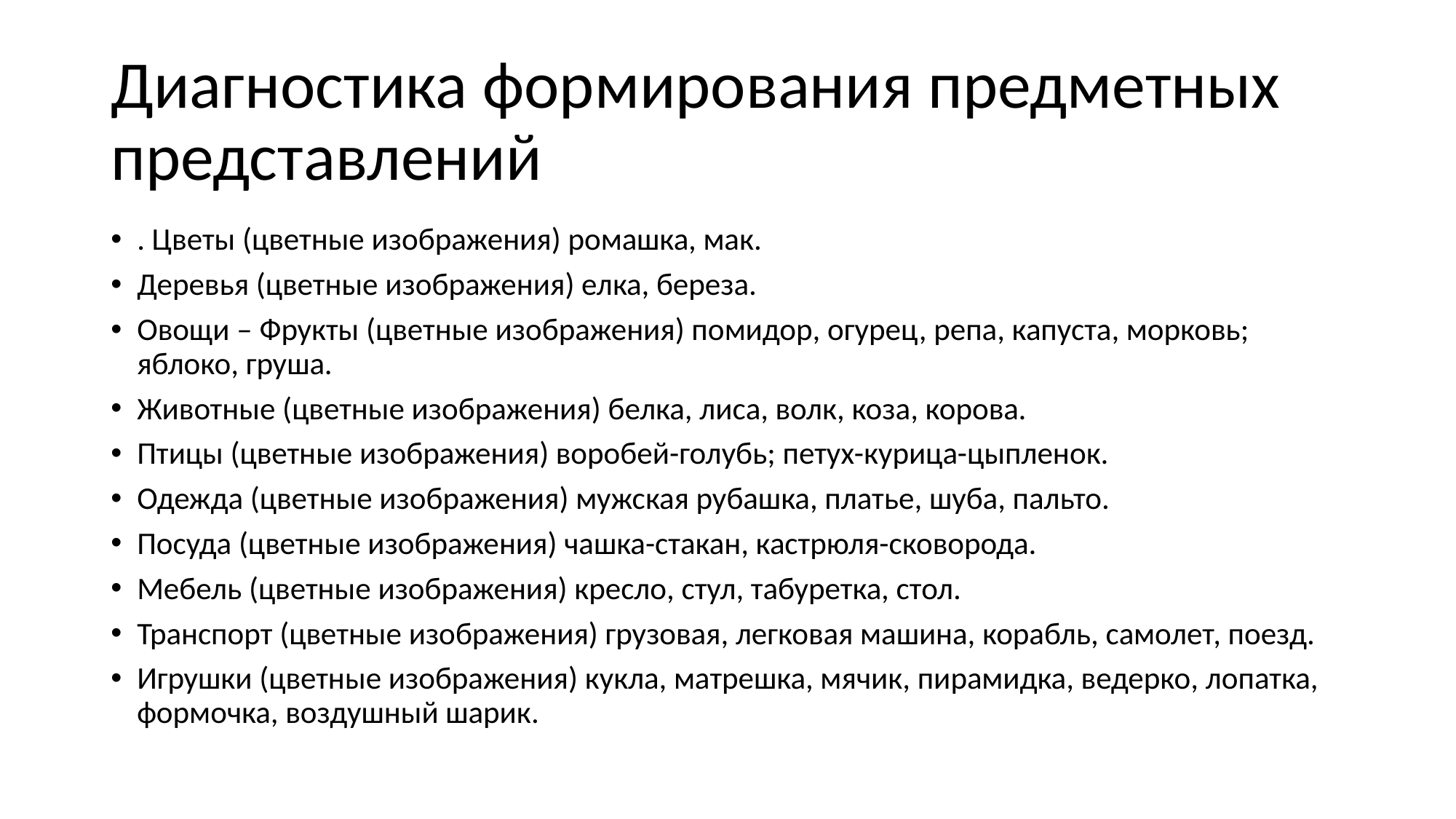

# Диагностика формирования предметных представлений
. Цветы (цветные изображения) ромашка, мак.
Деревья (цветные изображения) елка, береза.
Овощи – Фрукты (цветные изображения) помидор, огурец, репа, капуста, морковь; яблоко, груша.
Животные (цветные изображения) белка, лиса, волк, коза, корова.
Птицы (цветные изображения) воробей-голубь; петух-курица-цыпленок.
Одежда (цветные изображения) мужская рубашка, платье, шуба, пальто.
Посуда (цветные изображения) чашка-стакан, кастрюля-сковорода.
Мебель (цветные изображения) кресло, стул, табуретка, стол.
Транспорт (цветные изображения) грузовая, легковая машина, корабль, самолет, поезд.
Игрушки (цветные изображения) кукла, матрешка, мячик, пирамидка, ведерко, лопатка, формочка, воздушный шарик.